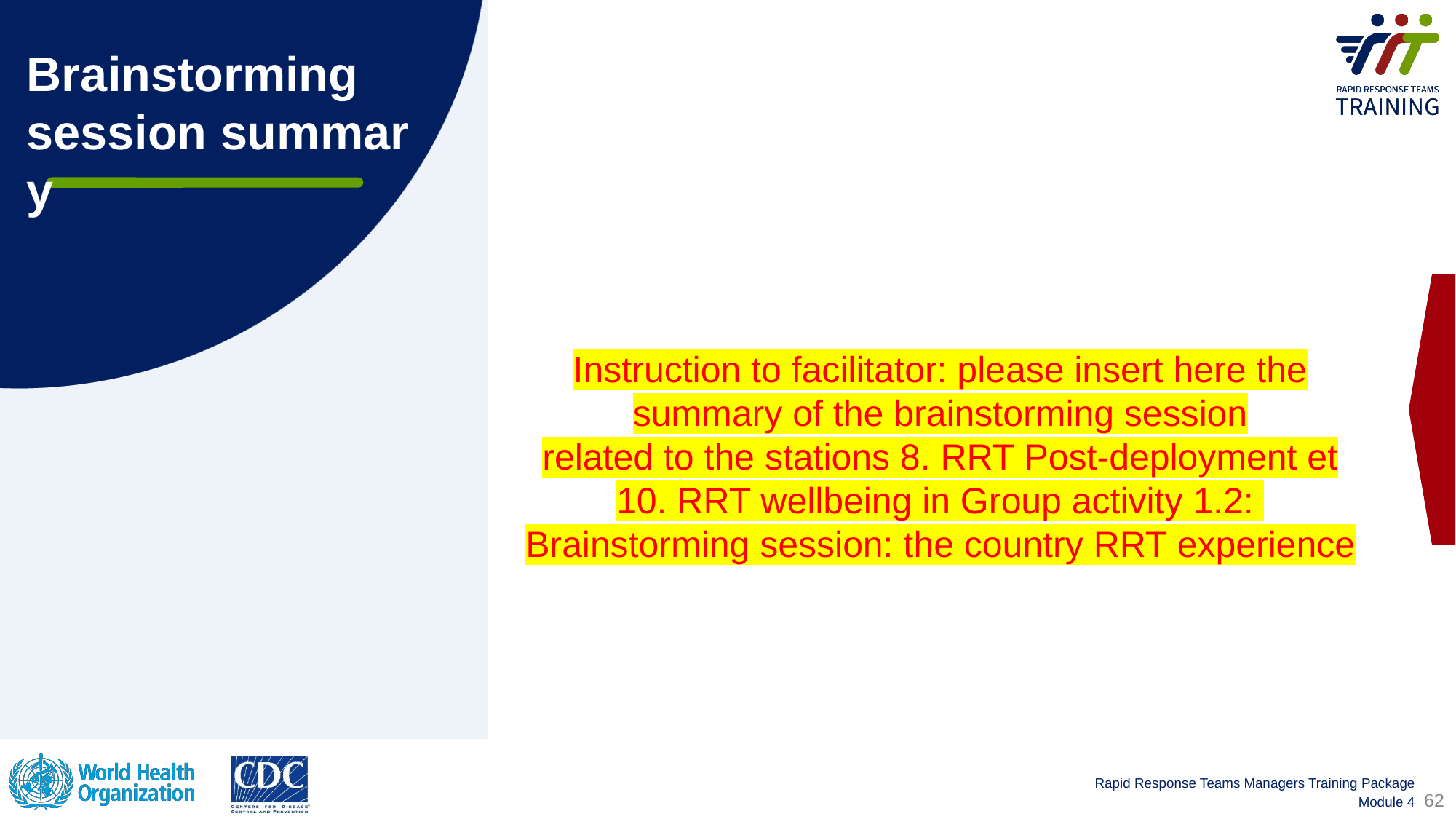

Brainstorming session summary

Instruction to facilitator: please insert here the summary of the brainstorming session related to the stations 8. RRT Post-deployment et 10. RRT wellbeing in Group activity 1.2:
Brainstorming session: the country RRT experience

62